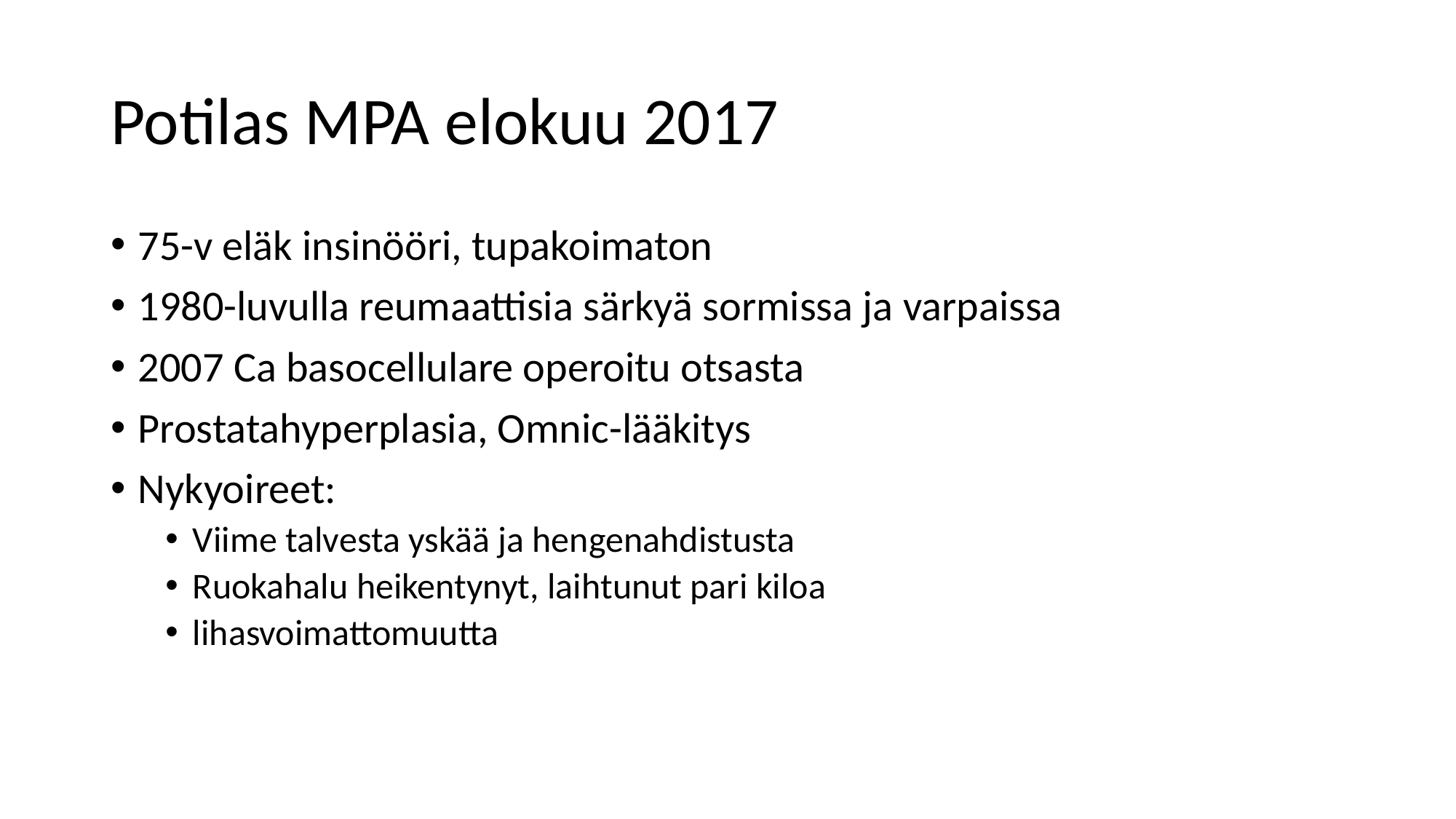

# Potilas MPA elokuu 2017
75-v eläk insinööri, tupakoimaton
1980-luvulla reumaattisia särkyä sormissa ja varpaissa
2007 Ca basocellulare operoitu otsasta
Prostatahyperplasia, Omnic-lääkitys
Nykyoireet:
Viime talvesta yskää ja hengenahdistusta
Ruokahalu heikentynyt, laihtunut pari kiloa
lihasvoimattomuutta